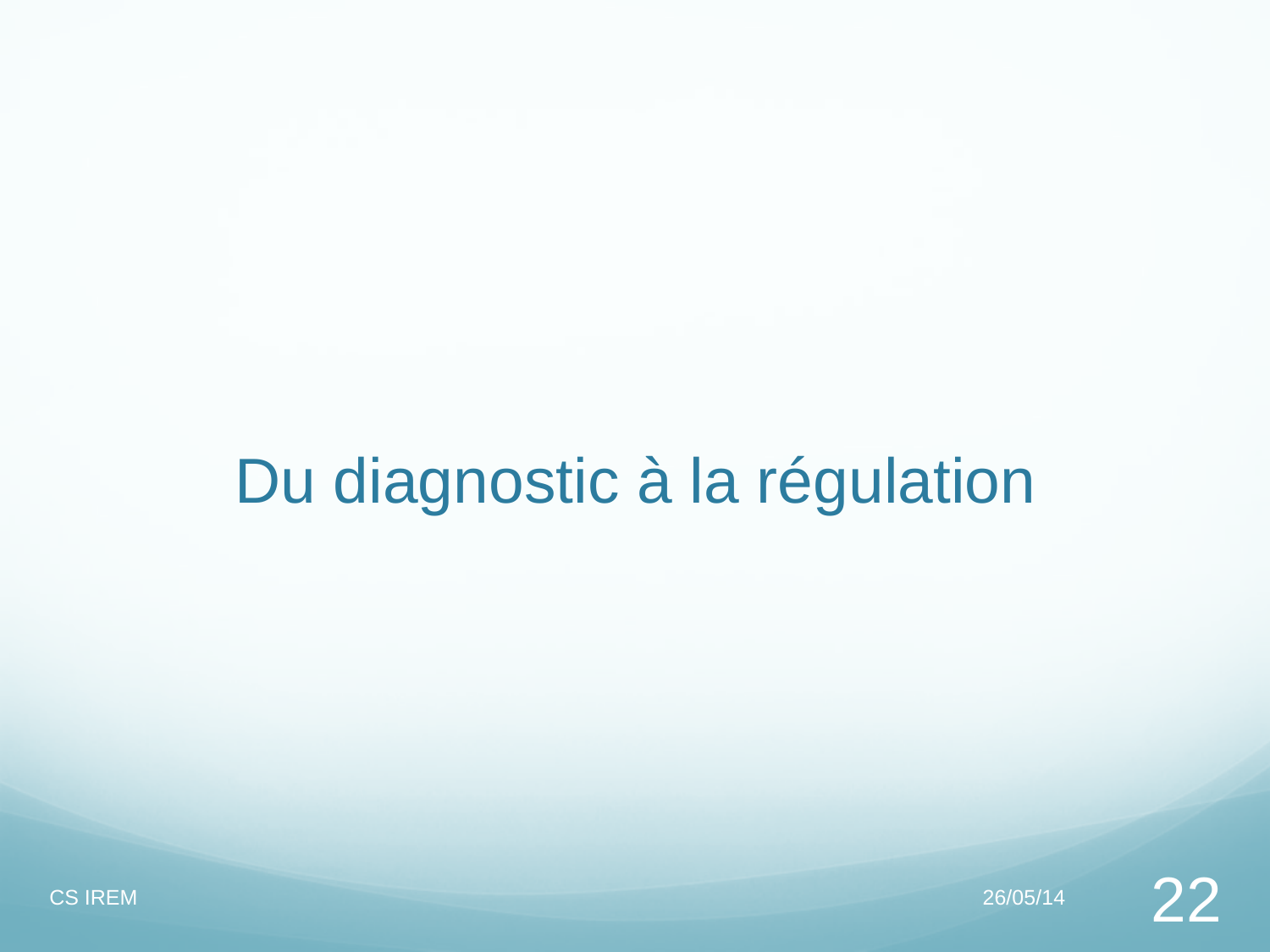

# Du diagnostic à la régulation

CS IREM
26/05/14
22